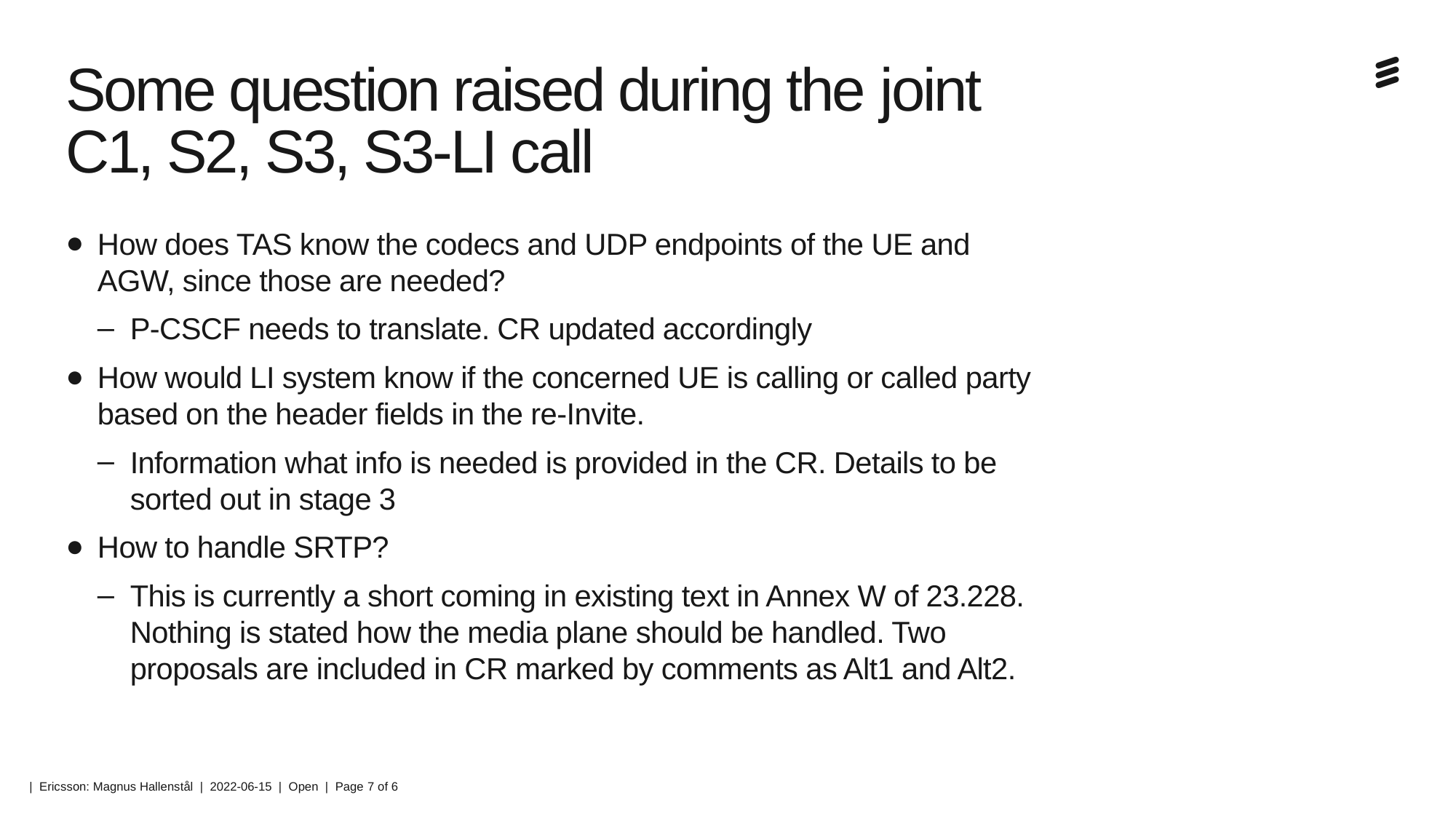

# Some question raised during the joint C1, S2, S3, S3-LI call
How does TAS know the codecs and UDP endpoints of the UE and AGW, since those are needed?
P-CSCF needs to translate. CR updated accordingly
How would LI system know if the concerned UE is calling or called party based on the header fields in the re-Invite.
Information what info is needed is provided in the CR. Details to be sorted out in stage 3
How to handle SRTP?
This is currently a short coming in existing text in Annex W of 23.228. Nothing is stated how the media plane should be handled. Two proposals are included in CR marked by comments as Alt1 and Alt2.